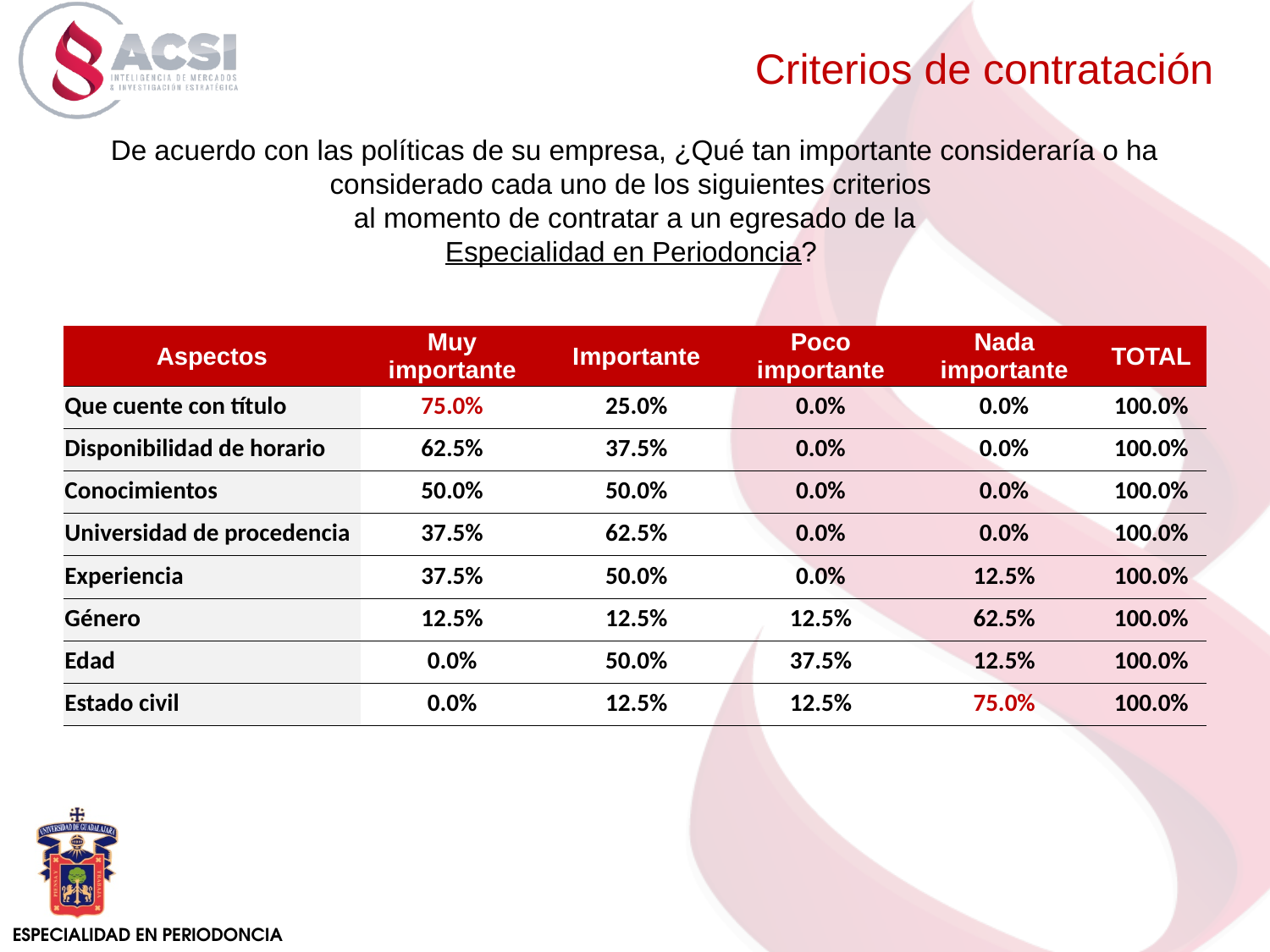

Criterios de contratación
De acuerdo con las políticas de su empresa, ¿Qué tan importante consideraría o ha considerado cada uno de los siguientes criterios
al momento de contratar a un egresado de la
Especialidad en Periodoncia?
| Aspectos | Muy importante | Importante | Poco importante | Nada importante | TOTAL |
| --- | --- | --- | --- | --- | --- |
| Que cuente con título | 75.0% | 25.0% | 0.0% | 0.0% | 100.0% |
| Disponibilidad de horario | 62.5% | 37.5% | 0.0% | 0.0% | 100.0% |
| Conocimientos | 50.0% | 50.0% | 0.0% | 0.0% | 100.0% |
| Universidad de procedencia | 37.5% | 62.5% | 0.0% | 0.0% | 100.0% |
| Experiencia | 37.5% | 50.0% | 0.0% | 12.5% | 100.0% |
| Género | 12.5% | 12.5% | 12.5% | 62.5% | 100.0% |
| Edad | 0.0% | 50.0% | 37.5% | 12.5% | 100.0% |
| Estado civil | 0.0% | 12.5% | 12.5% | 75.0% | 100.0% |